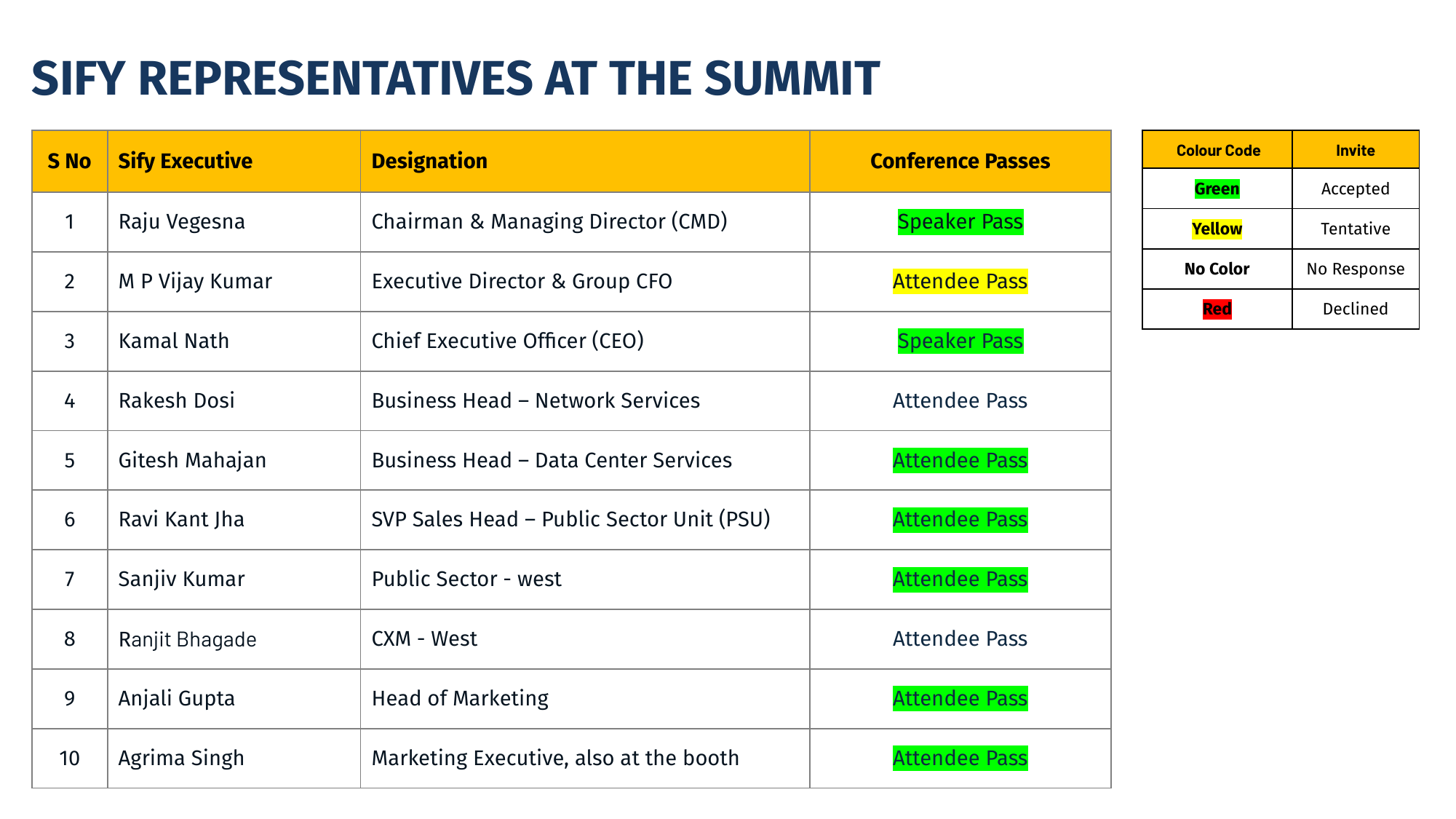

SIFY REPRESENTATIVES AT THE SUMMIT
| S No | Sify Executive | Designation | Conference Passes |
| --- | --- | --- | --- |
| 1 | Raju Vegesna | Chairman & Managing Director (CMD) | Speaker Pass |
| 2 | M P Vijay Kumar | Executive Director & Group CFO | Attendee Pass |
| 3 | Kamal Nath | Chief Executive Officer (CEO) | Speaker Pass |
| 4 | Rakesh Dosi | Business Head – Network Services | Attendee Pass |
| 5 | Gitesh Mahajan | Business Head – Data Center Services | Attendee Pass |
| 6 | Ravi Kant Jha | SVP Sales Head – Public Sector Unit (PSU) | Attendee Pass |
| 7 | Sanjiv Kumar | Public Sector - west | Attendee Pass |
| 8 | Ranjit Bhagade | CXM - West | Attendee Pass |
| 9 | Anjali Gupta | Head of Marketing | Attendee Pass |
| 10 | Agrima Singh | Marketing Executive, also at the booth | Attendee Pass |
| Colour Code | Invite |
| --- | --- |
| Green | Accepted |
| Yellow | Tentative |
| No Color | No Response |
| Red | Declined |